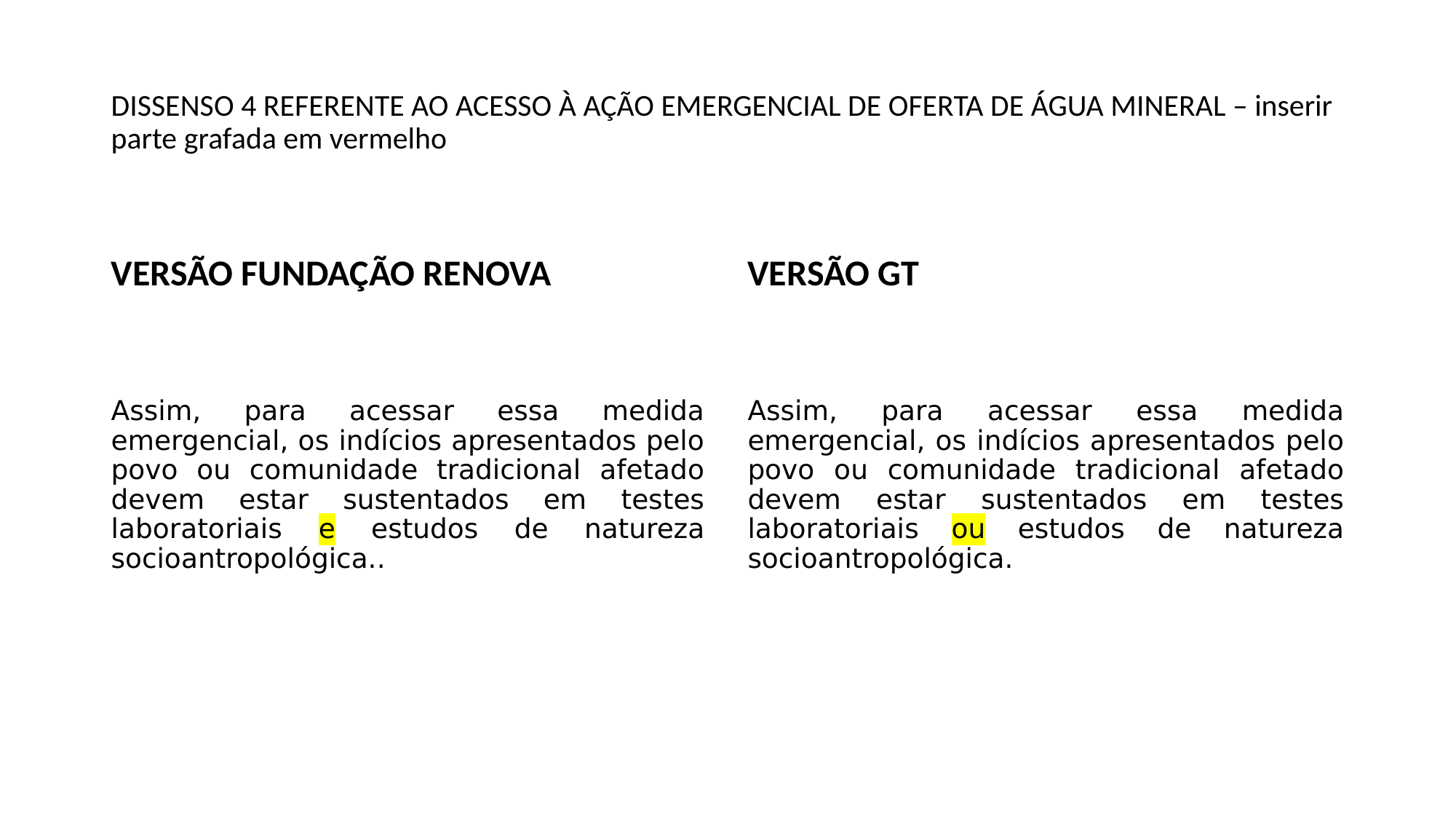

# DISSENSO 4 REFERENTE AO ACESSO À AÇÃO EMERGENCIAL DE OFERTA DE ÁGUA MINERAL – inserir parte grafada em vermelho
VERSÃO FUNDAÇÃO RENOVA
VERSÃO GT

Assim, para acessar essa medida emergencial, os indícios apresentados pelo povo ou comunidade tradicional afetado devem estar sustentados em testes laboratoriais e estudos de natureza socioantropológica..

Assim, para acessar essa medida emergencial, os indícios apresentados pelo povo ou comunidade tradicional afetado devem estar sustentados em testes laboratoriais ou estudos de natureza socioantropológica.